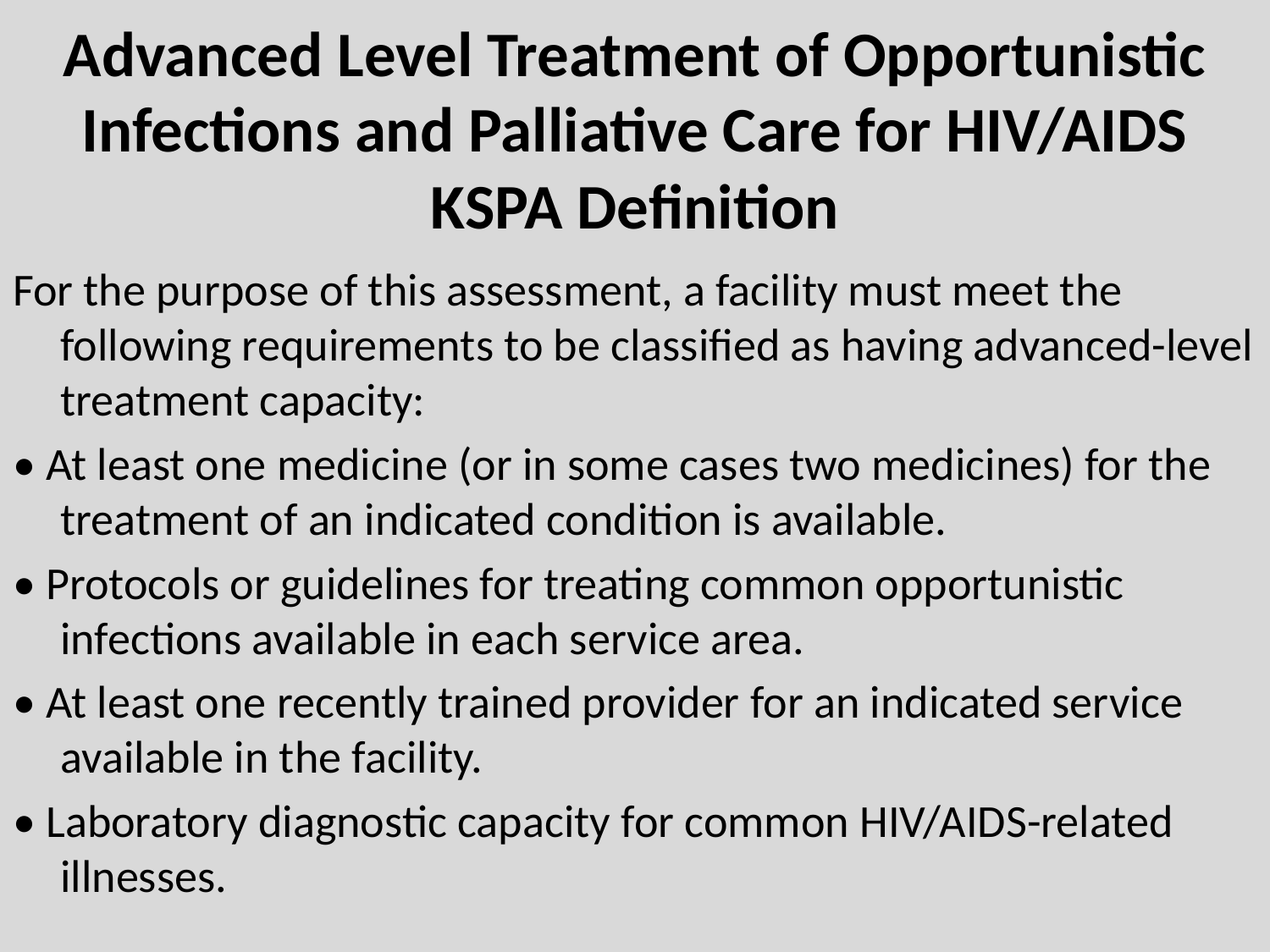

# Advanced Level Treatment of Opportunistic Infections and Palliative Care for HIV/AIDS KSPA Definition
For the purpose of this assessment, a facility must meet the following requirements to be classified as having advanced-level treatment capacity:
• At least one medicine (or in some cases two medicines) for the treatment of an indicated condition is available.
• Protocols or guidelines for treating common opportunistic infections available in each service area.
• At least one recently trained provider for an indicated service available in the facility.
• Laboratory diagnostic capacity for common HIV/AIDS-related illnesses.